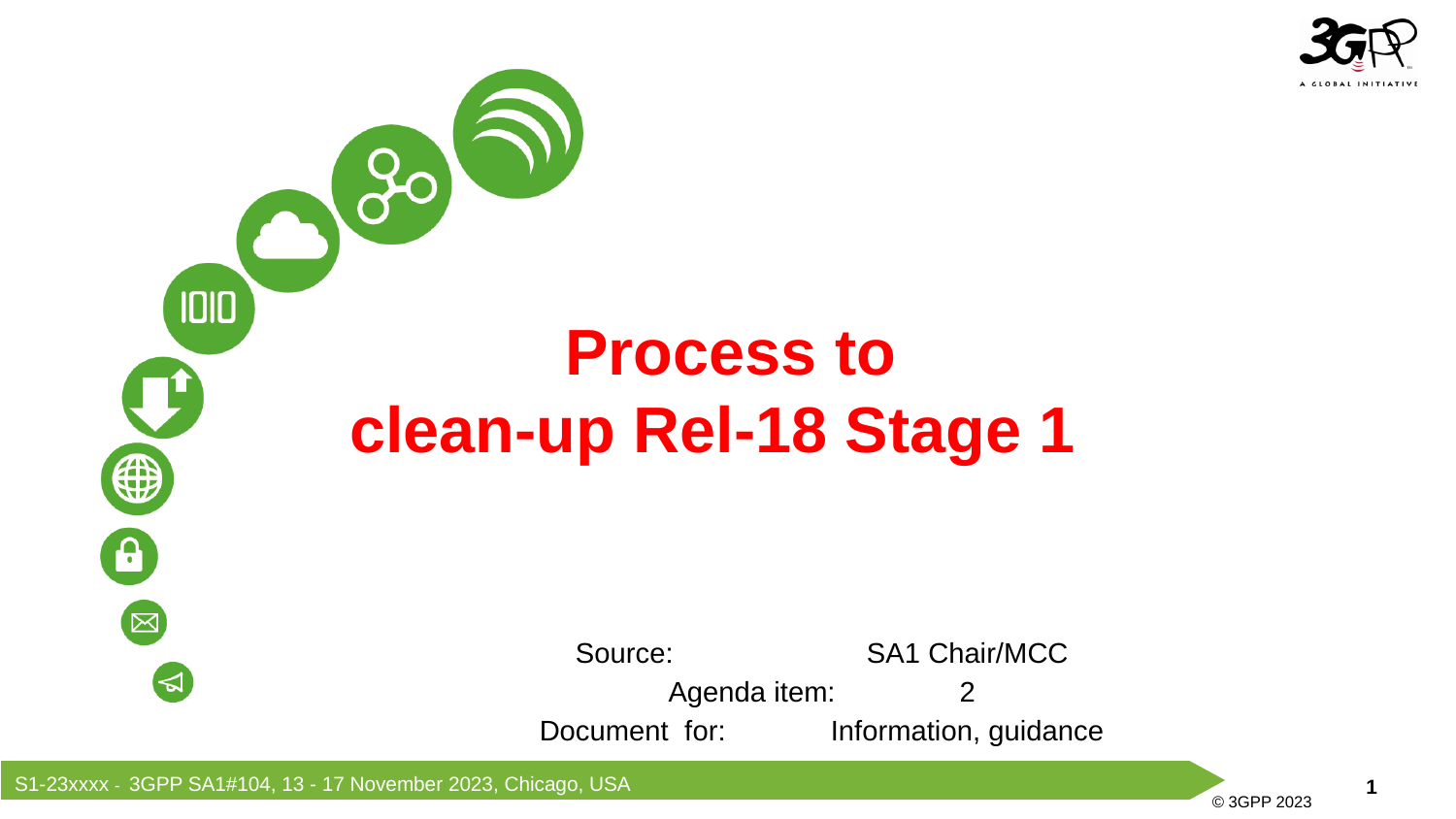

Process to
clean-up Rel-18 Stage 1
Source: 		SA1 Chair/MCC
Agenda item: 	2
Document  for:	Information, guidance
S1-23xxxx -  3GPP SA1#104, 13 - 17 November 2023, Chicago, USA

© 3GPP 2023